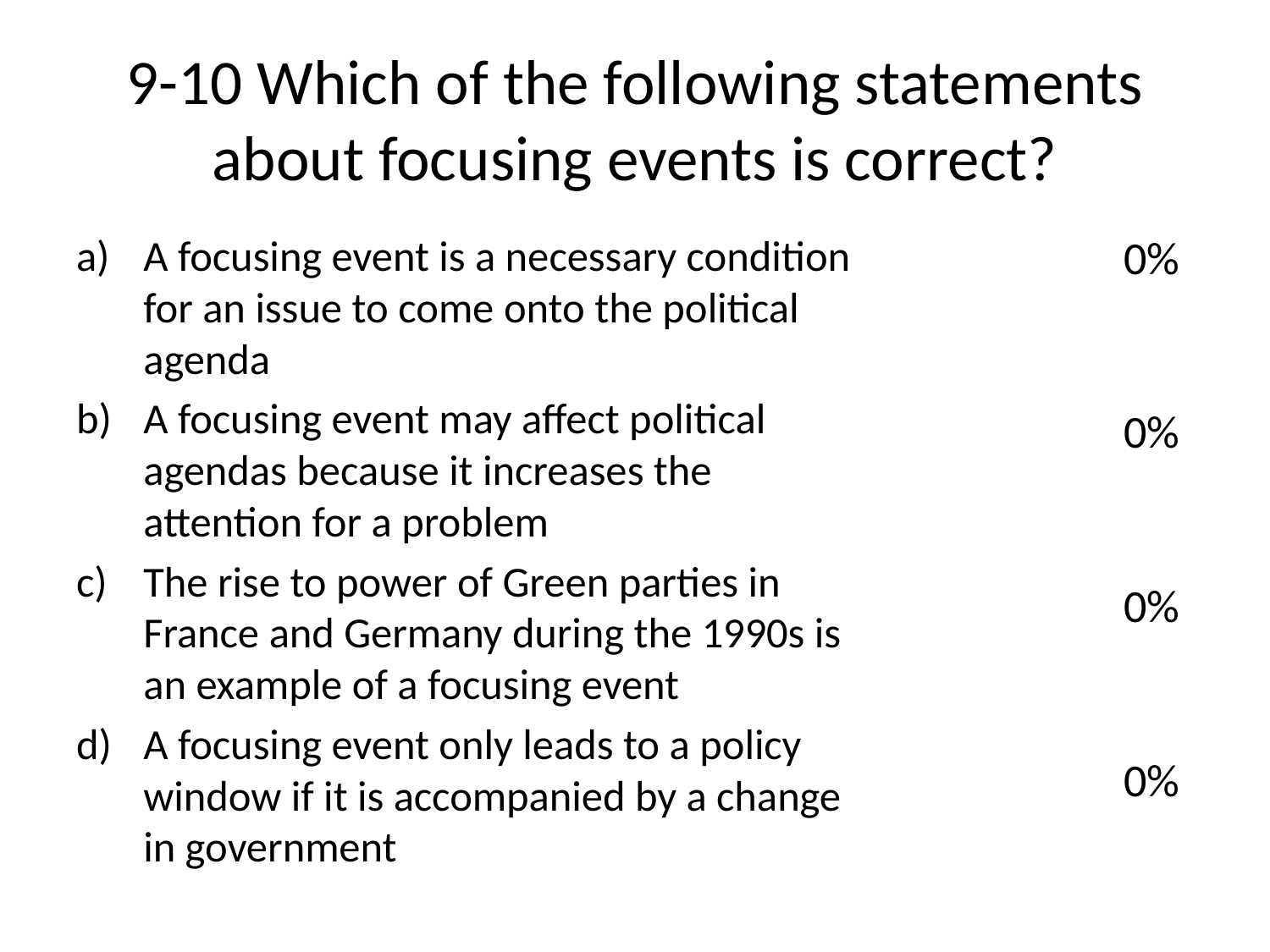

# 9-10 Which of the following statements about focusing events is correct?
A focusing event is a necessary condition for an issue to come onto the political agenda
A focusing event may affect political agendas because it increases the attention for a problem
The rise to power of Green parties in France and Germany during the 1990s is an example of a focusing event
A focusing event only leads to a policy window if it is accompanied by a change in government
0%
0%
0%
0%